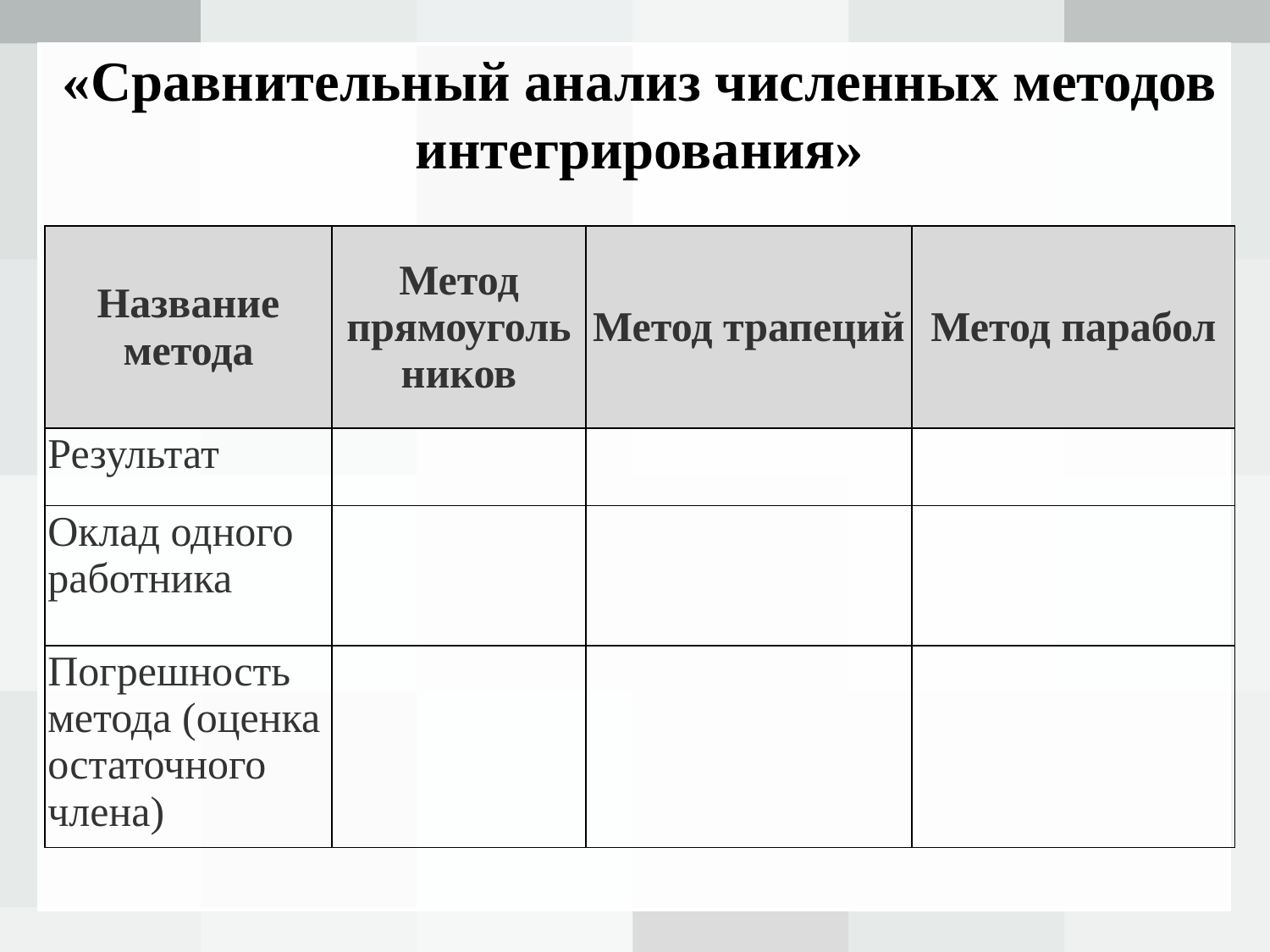

«Сравнительный анализ численных методов интегрирования»

| Название метода | Метод прямоугольников | Метод трапеций | Метод парабол |
| --- | --- | --- | --- |
| Результат |  |  |  |
| Оклад одного работника |  |  |  |
| Погрешность метода (оценка остаточного члена) |  |  |  |